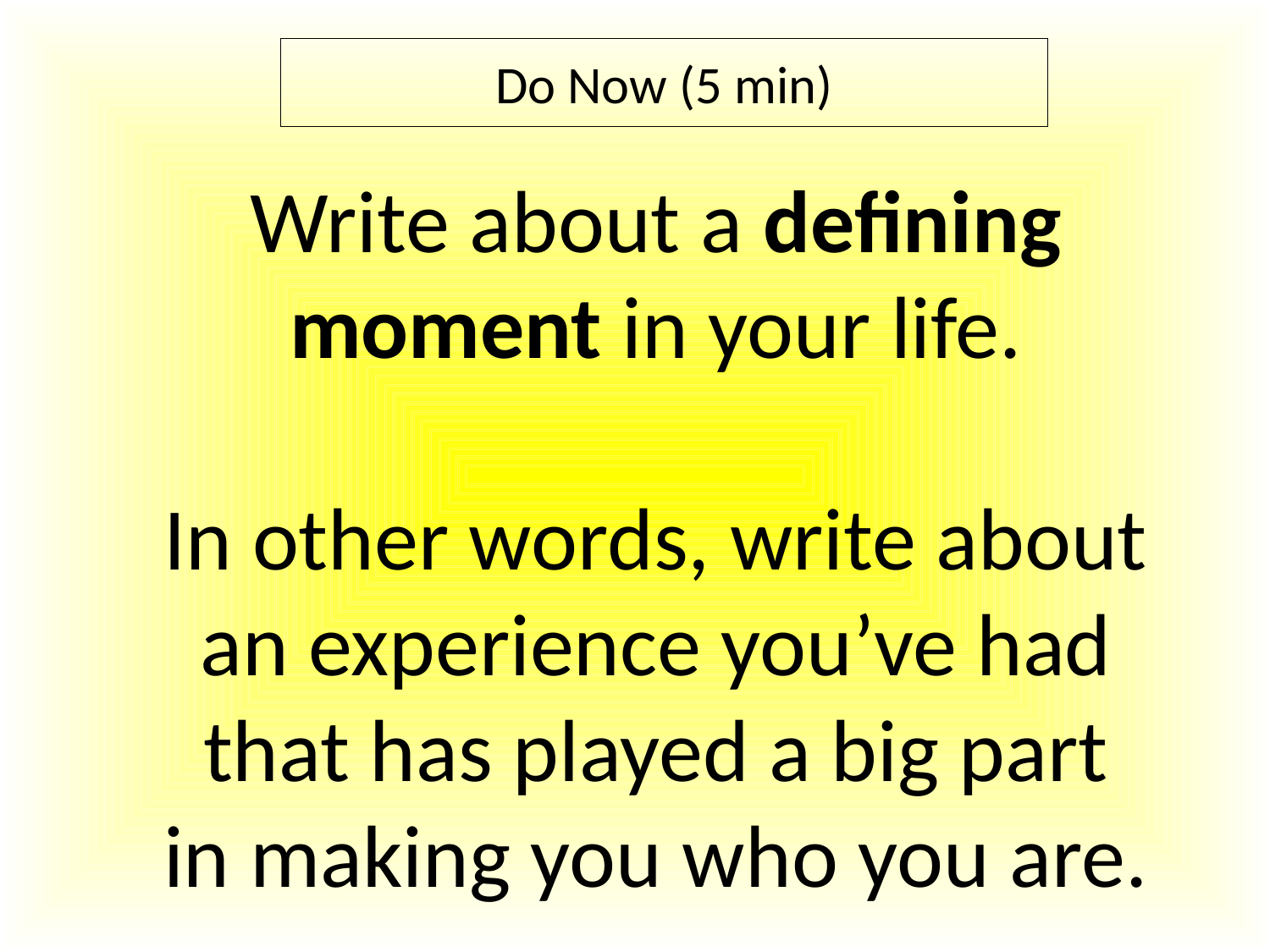

Do Now (5 min)
Write about a defining moment in your life.

In other words, write about an experience you’ve had that has played a big part in making you who you are.